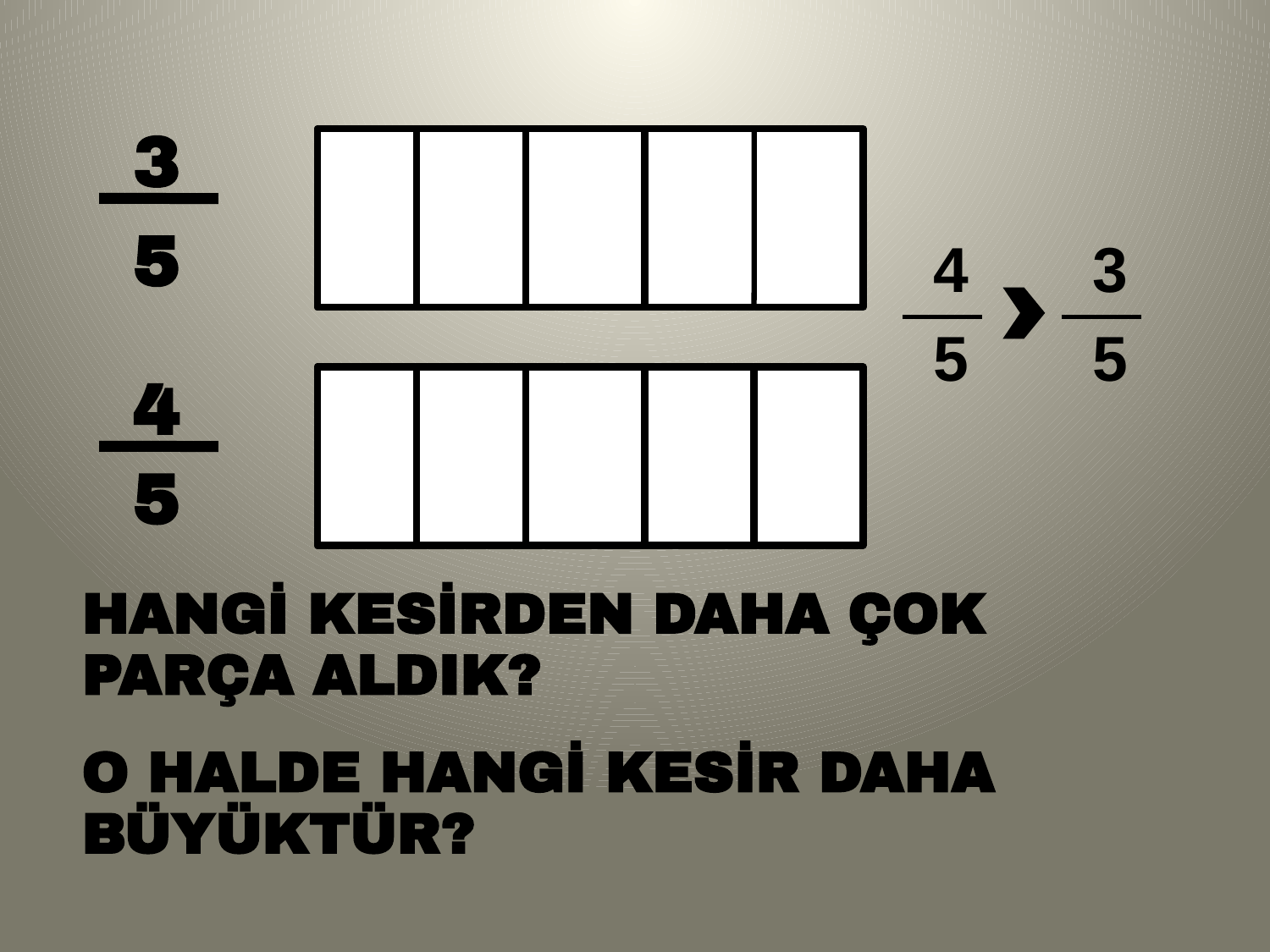

3

   5
| 4 |
| --- |
| 5 |
›
| 3 |
| --- |
| 5 |
   4

   5
# HANGİ KESİRDEN DAHA ÇOK PARÇA ALDIK?
O HALDE HANGİ KESİR DAHA BÜYÜKTÜR?